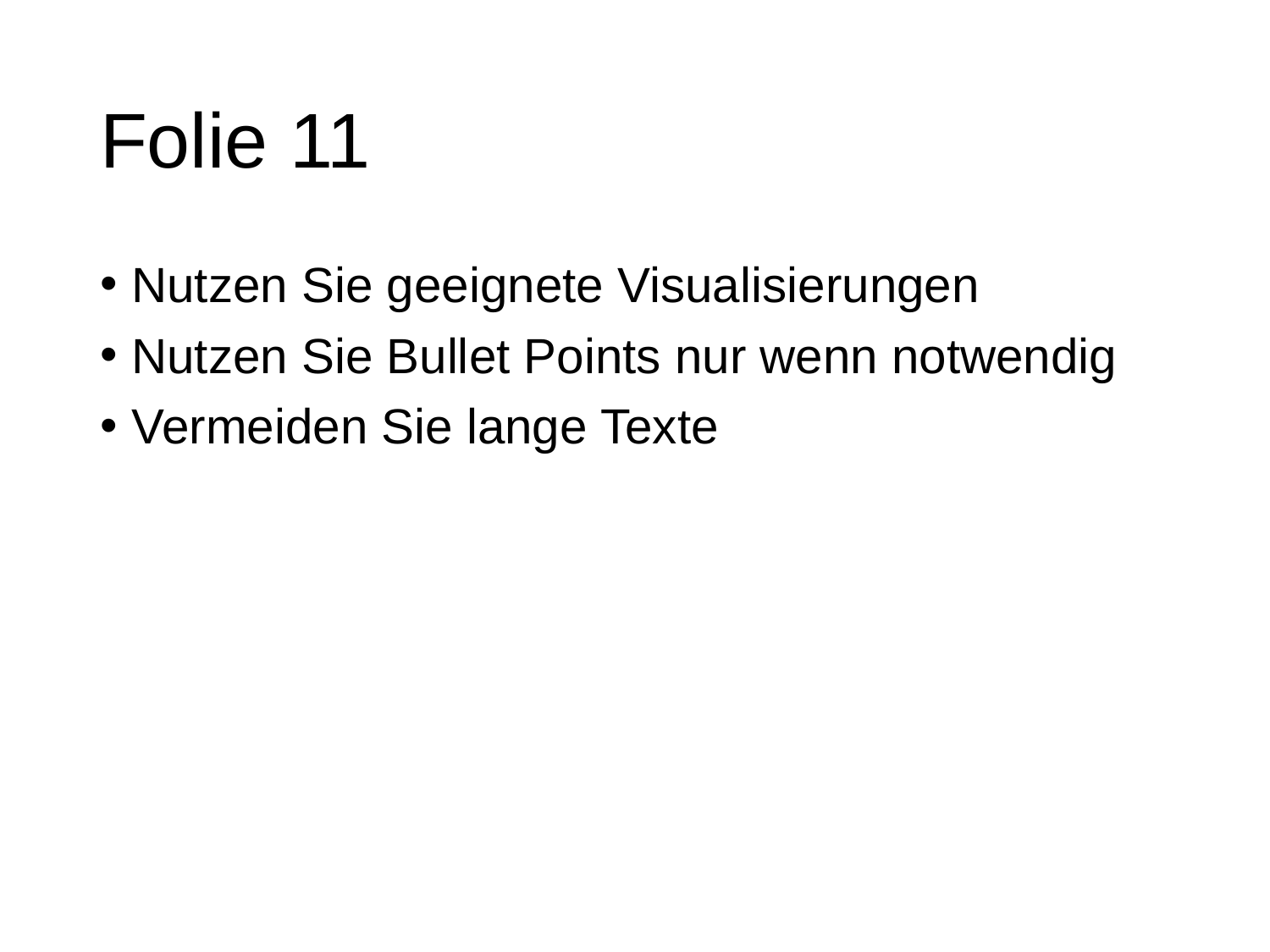

# Folie 11
Nutzen Sie geeignete Visualisierungen
Nutzen Sie Bullet Points nur wenn notwendig
Vermeiden Sie lange Texte